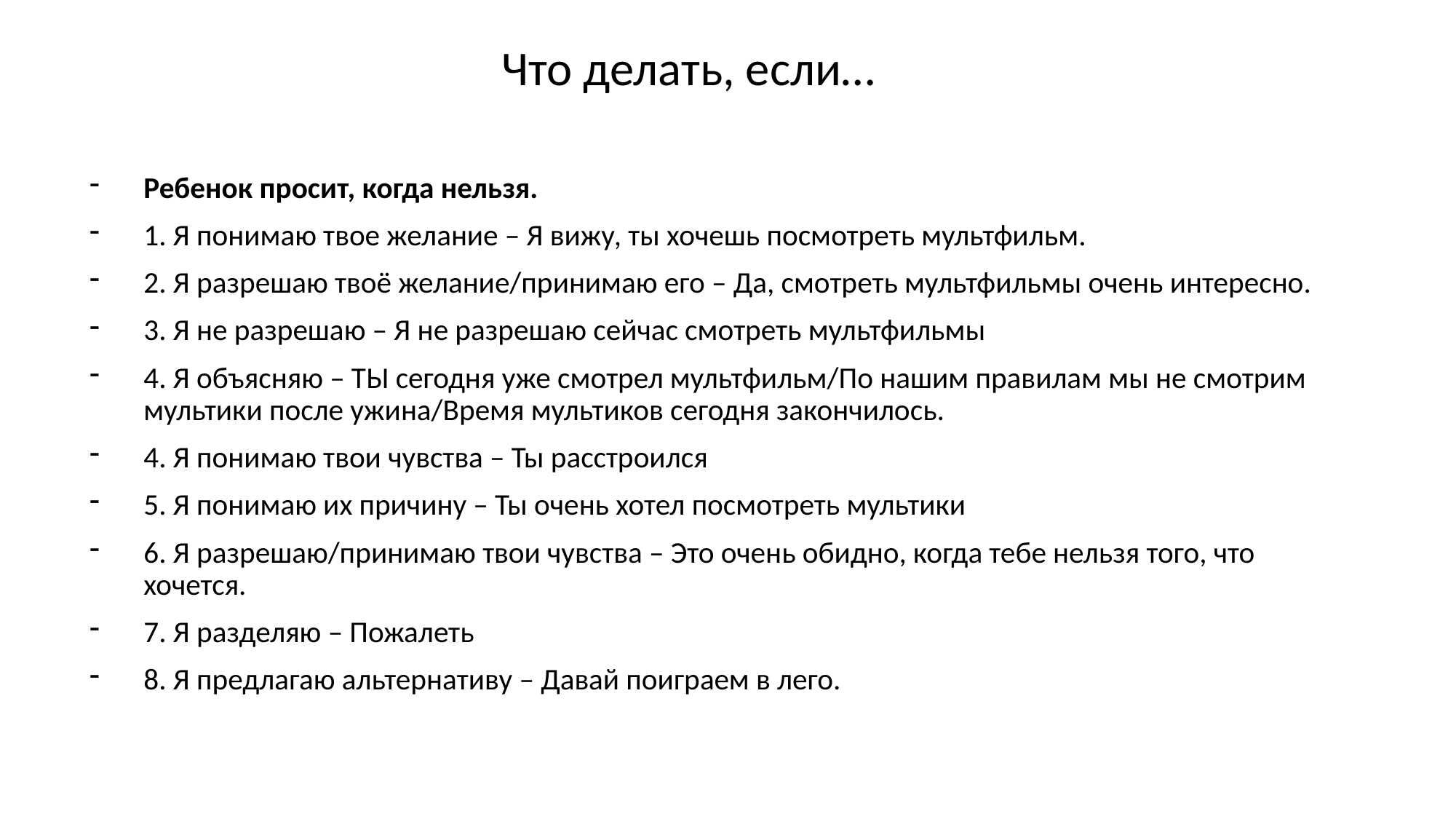

# Что делать, если…

Ребенок просит, когда нельзя.
1. Я понимаю твое желание – Я вижу, ты хочешь посмотреть мультфильм.
2. Я разрешаю твоё желание/принимаю его – Да, смотреть мультфильмы очень интересно.
3. Я не разрешаю – Я не разрешаю сейчас смотреть мультфильмы
4. Я объясняю – ТЫ сегодня уже смотрел мультфильм/По нашим правилам мы не смотрим мультики после ужина/Время мультиков сегодня закончилось.
4. Я понимаю твои чувства – Ты расстроился
5. Я понимаю их причину – Ты очень хотел посмотреть мультики
6. Я разрешаю/принимаю твои чувства – Это очень обидно, когда тебе нельзя того, что хочется.
7. Я разделяю – Пожалеть
8. Я предлагаю альтернативу – Давай поиграем в лего.